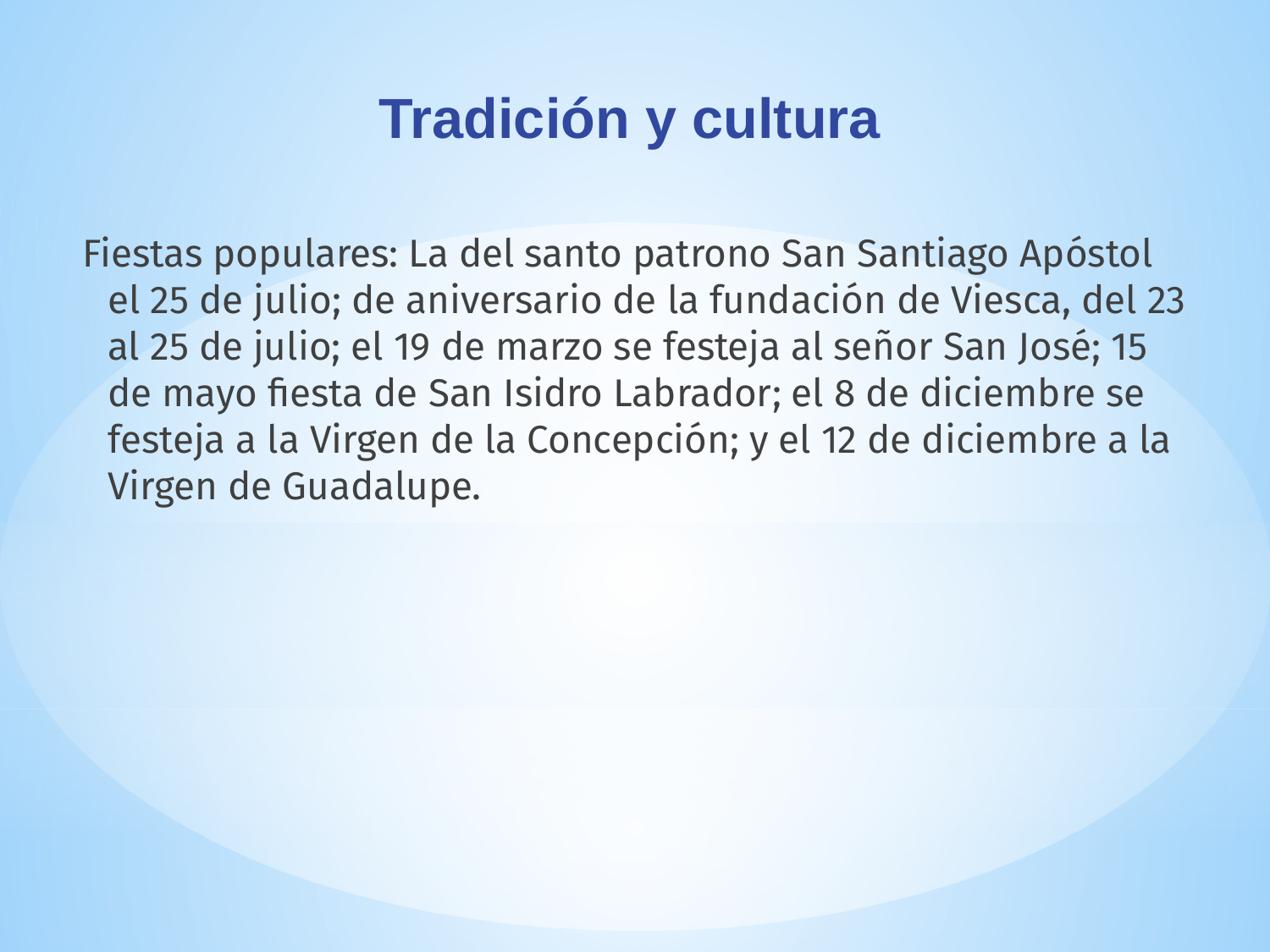

Tradición y cultura
Fiestas populares: La del santo patrono San Santiago Apóstol el 25 de julio; de aniversario de la fundación de Viesca, del 23 al 25 de julio; el 19 de marzo se festeja al señor San José; 15 de mayo fiesta de San Isidro Labrador; el 8 de diciembre se festeja a la Virgen de la Concepción; y el 12 de diciembre a la Virgen de Guadalupe.